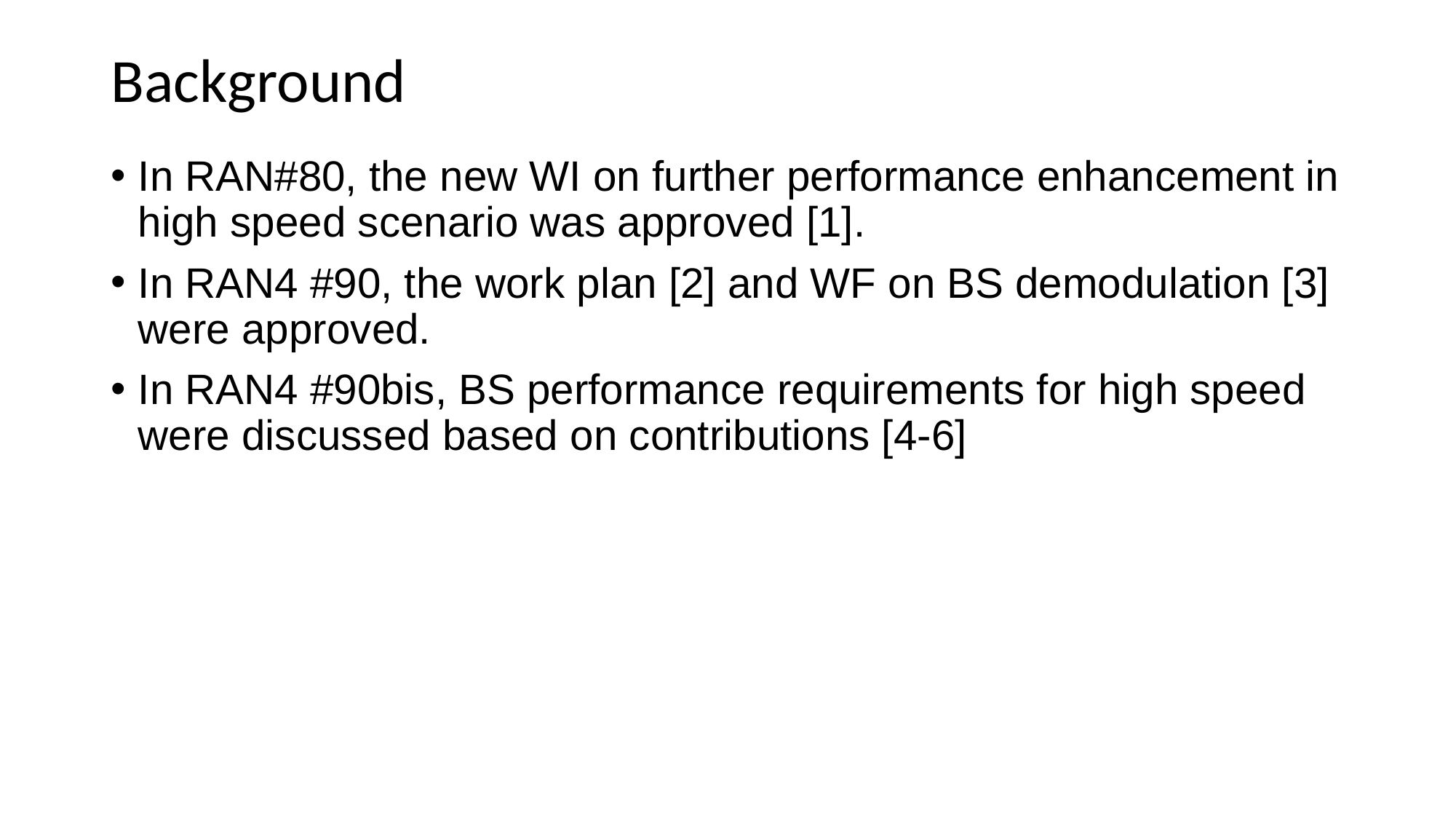

# Background
In RAN#80, the new WI on further performance enhancement in high speed scenario was approved [1].
In RAN4 #90, the work plan [2] and WF on BS demodulation [3] were approved.
In RAN4 #90bis, BS performance requirements for high speed were discussed based on contributions [4-6]